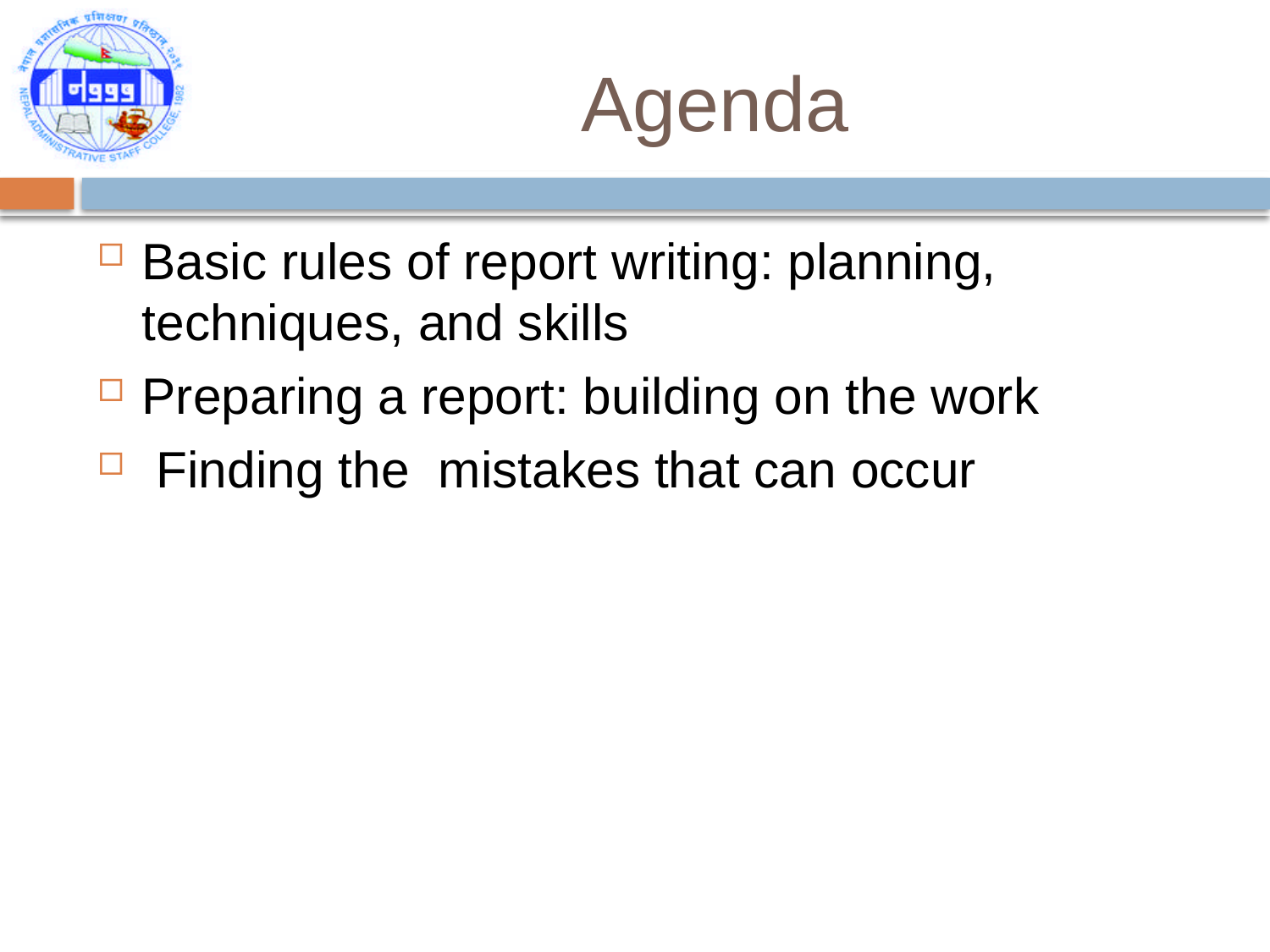

# Agenda
Basic rules of report writing: planning, techniques, and skills
Preparing a report: building on the work
 Finding the  mistakes that can occur